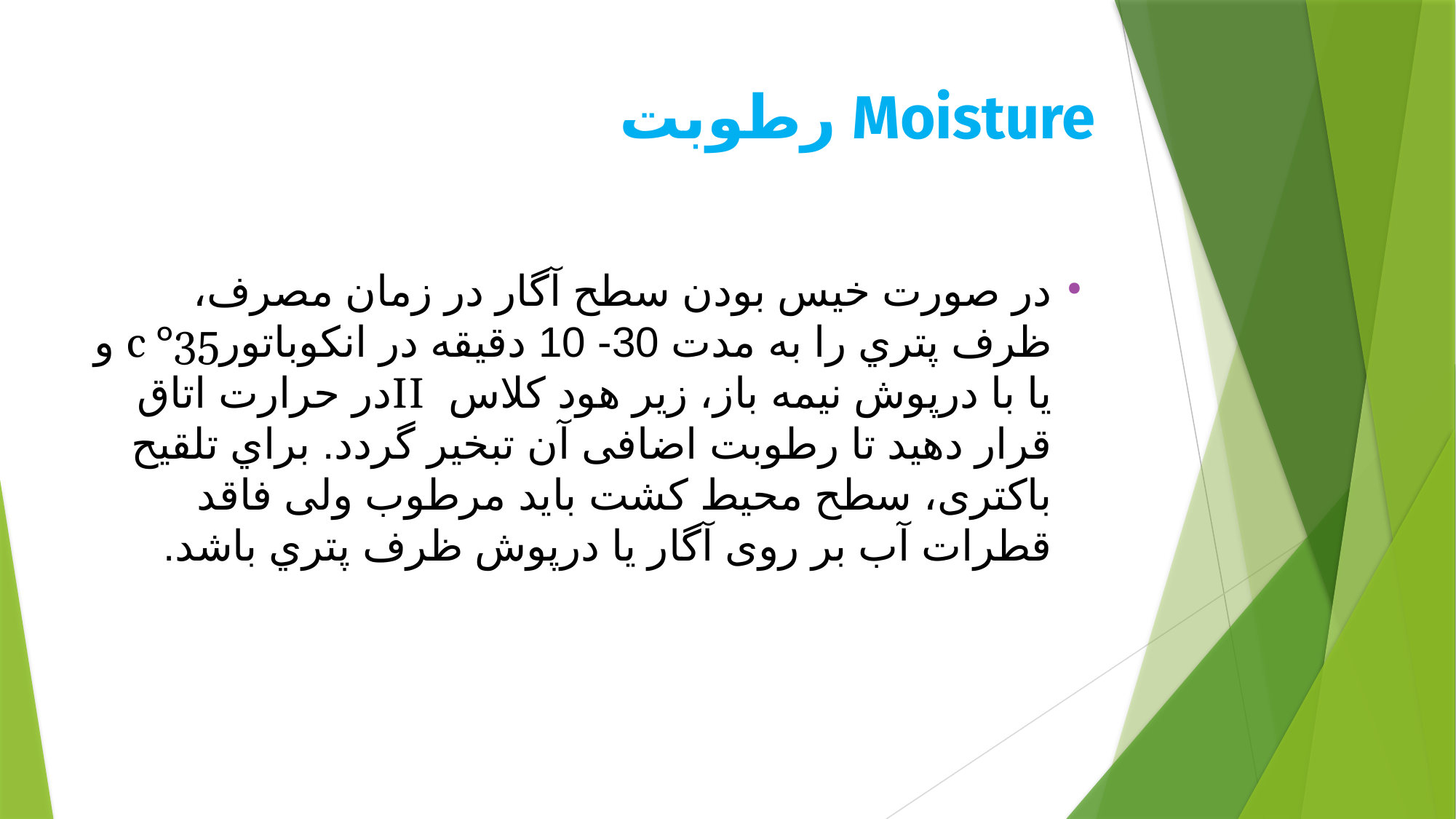

# رطوبت Moisture
در صورت خيس بودن سطح آگار در زمان مصرف، ظرف پتري را به مدت 30- 10 دقيقه در انکوباتورc °35 و يا با درپوش نيمه باز، زير هود كلاس  IIدر حرارت اتاق قرار دهيد تا رطوبت اضافی آن تبخير گردد. براي تلقيح باکتری، سطح محيط كشت بايد مرطوب ولی فاقد قطرات آب بر روی آگار يا درپوش ظرف پتري باشد.